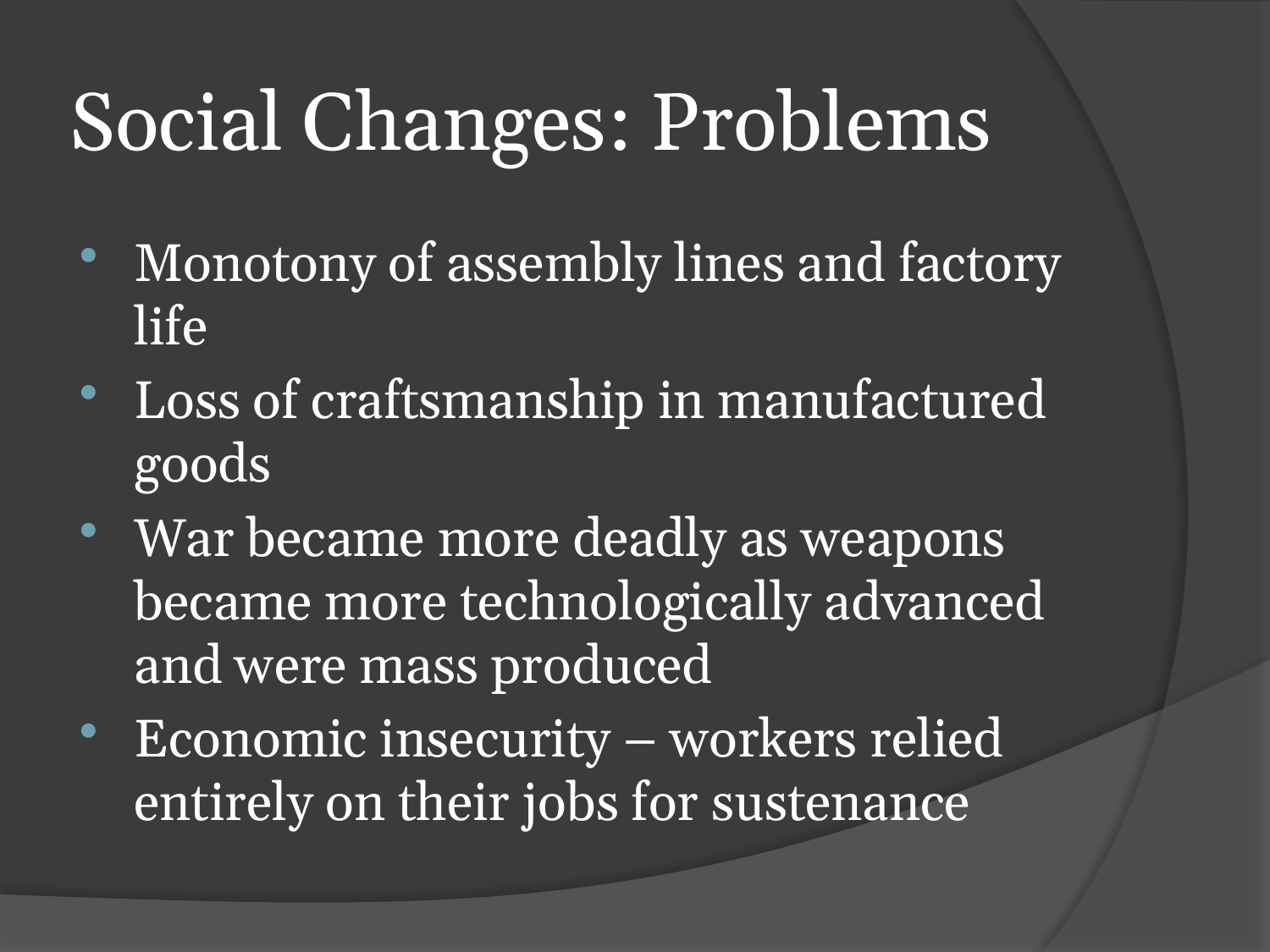

# Social Changes: Problems
Monotony of assembly lines and factory life
Loss of craftsmanship in manufactured goods
War became more deadly as weapons became more technologically advanced and were mass produced
Economic insecurity – workers relied entirely on their jobs for sustenance